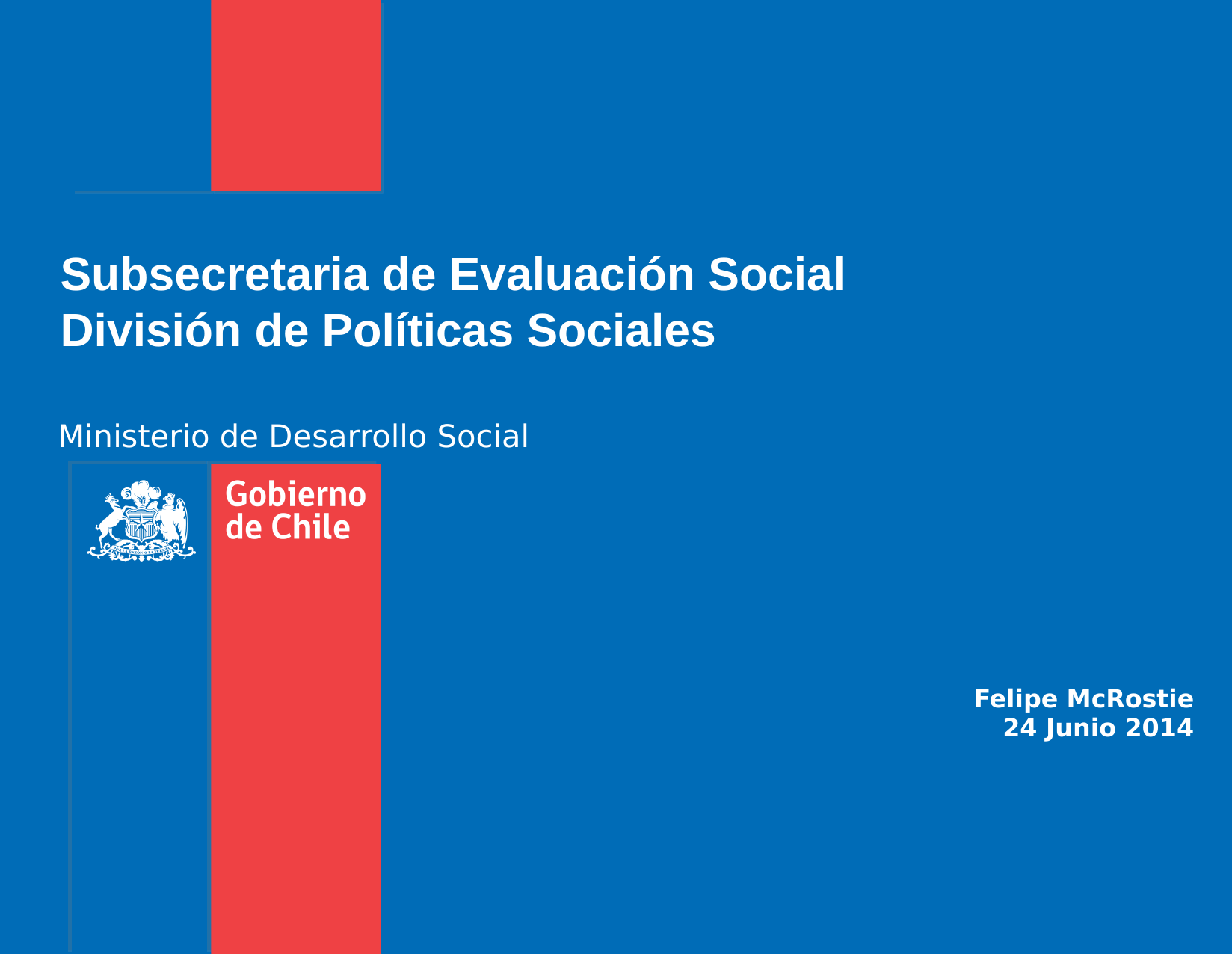

# Subsecretaria de Evaluación Social División de Políticas Sociales
Ministerio de Desarrollo Social

Felipe McRostie
24 Junio 2014